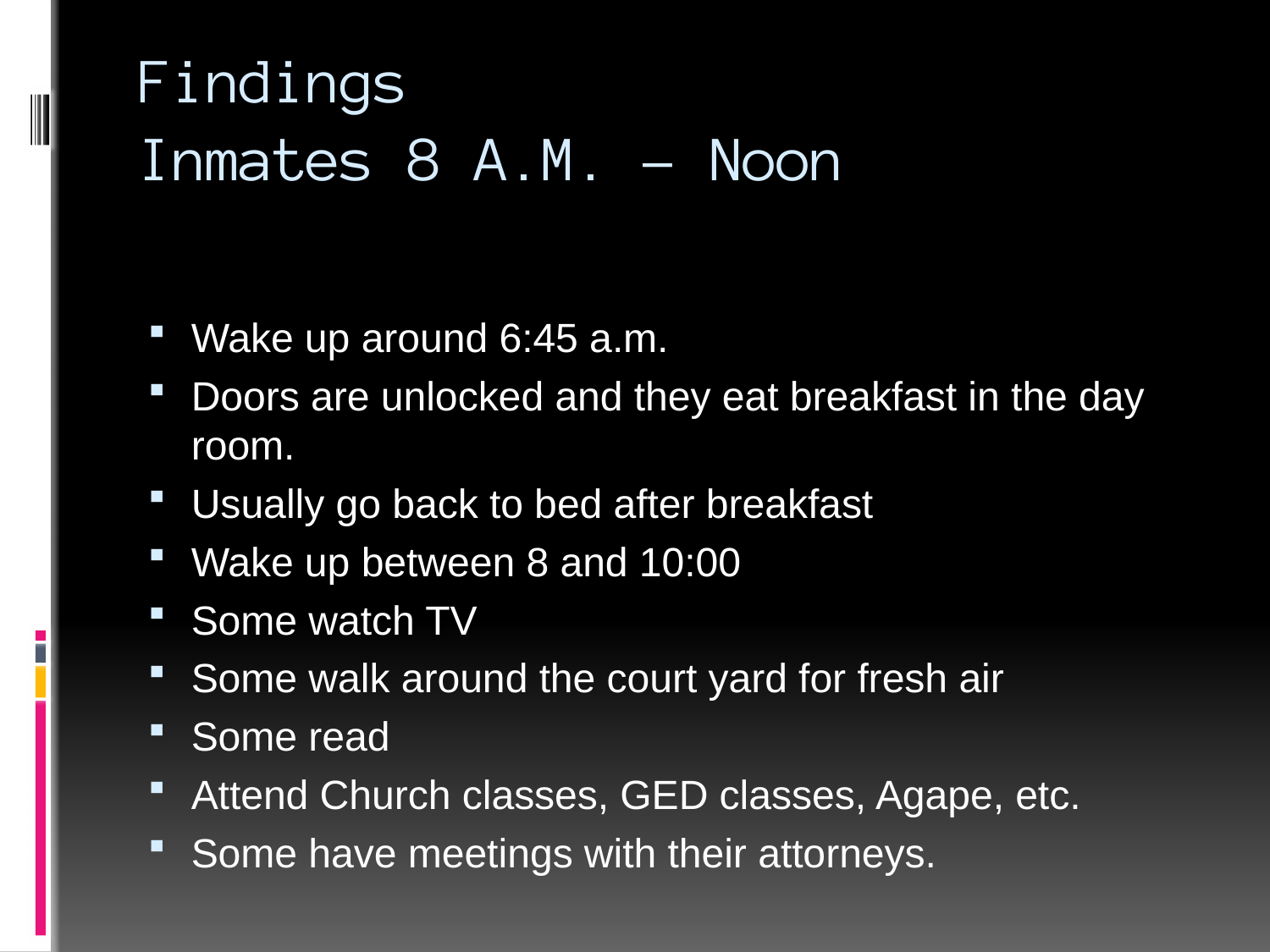

# Findings Inmates 8 A.M. - Noon

Wake up around 6:45 a.m.
Doors are unlocked and they eat breakfast in the day room.
Usually go back to bed after breakfast
Wake up between 8 and 10:00
Some watch TV
Some walk around the court yard for fresh air
Some read
Attend Church classes, GED classes, Agape, etc.
Some have meetings with their attorneys.